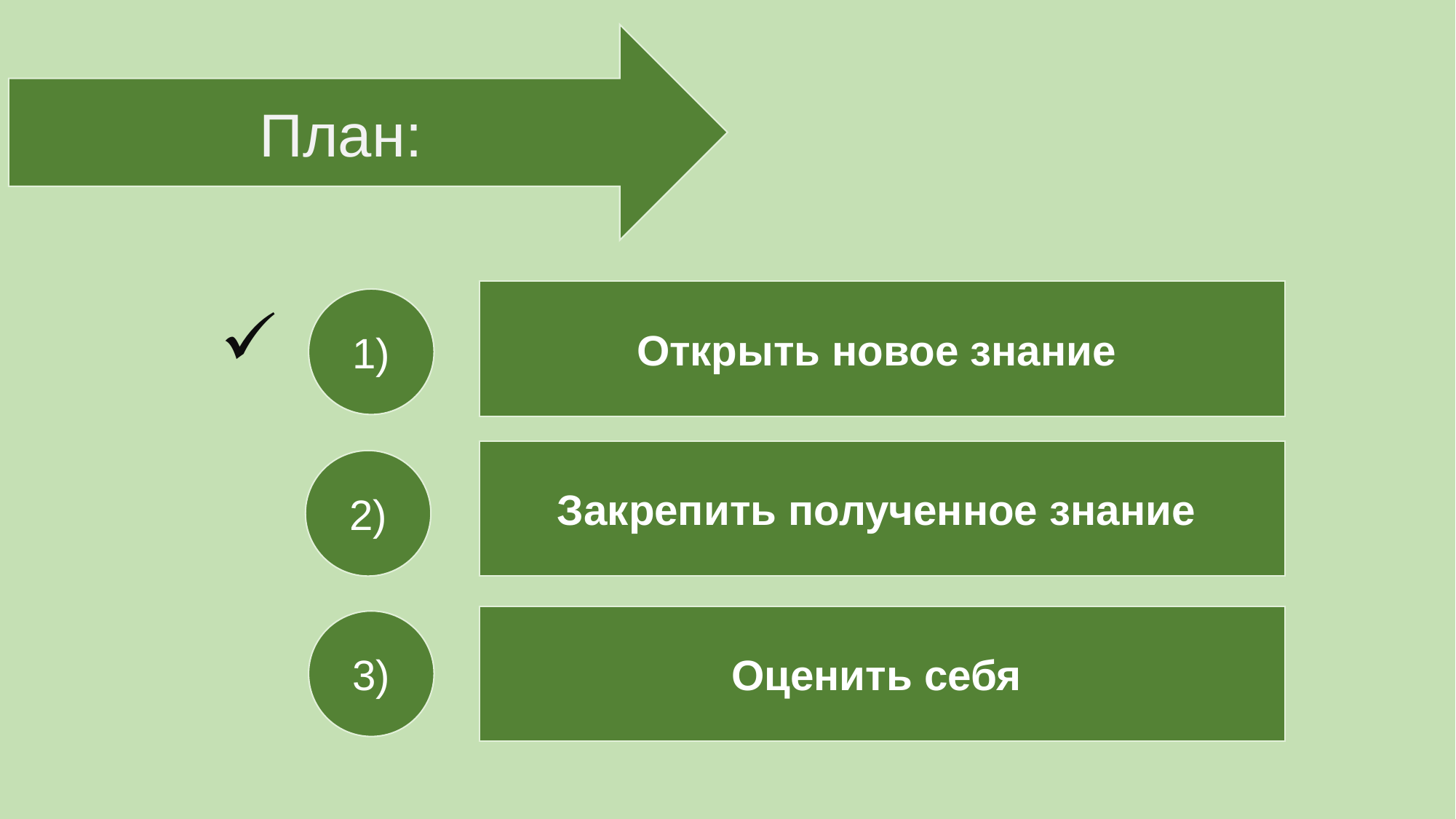

План:
# Тема

Открыть новое знание
1)
   .
Закрепить полученное знание
2)
Оценить себя
3)